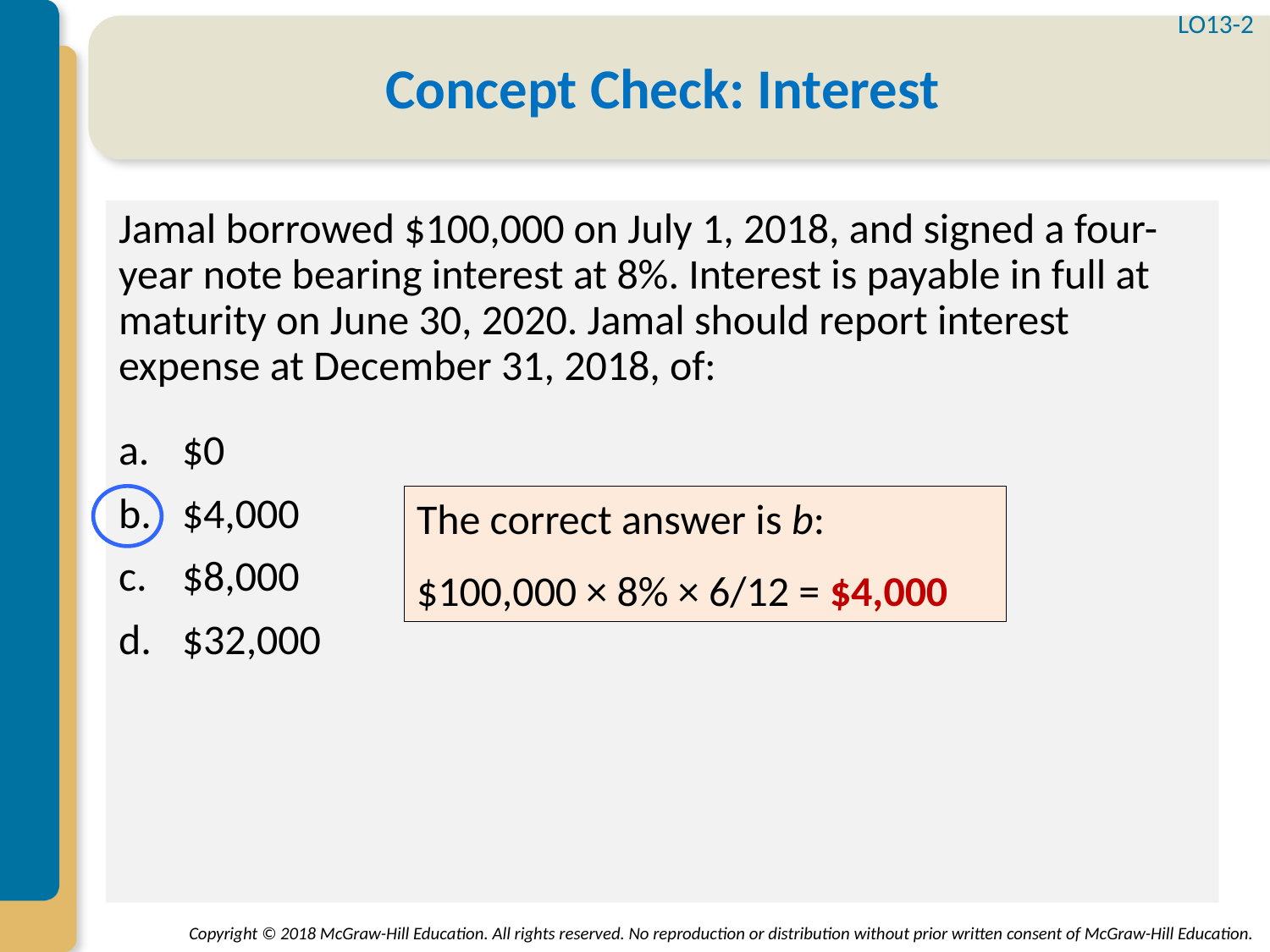

LO13-2
# Concept Check: Interest
Jamal borrowed $100,000 on July 1, 2018, and signed a four-year note bearing interest at 8%. Interest is payable in full at maturity on June 30, 2020. Jamal should report interest expense at December 31, 2018, of:
$0
$4,000
$8,000
$32,000

The correct answer is b:
$100,000 × 8% × 6/12 = $4,000